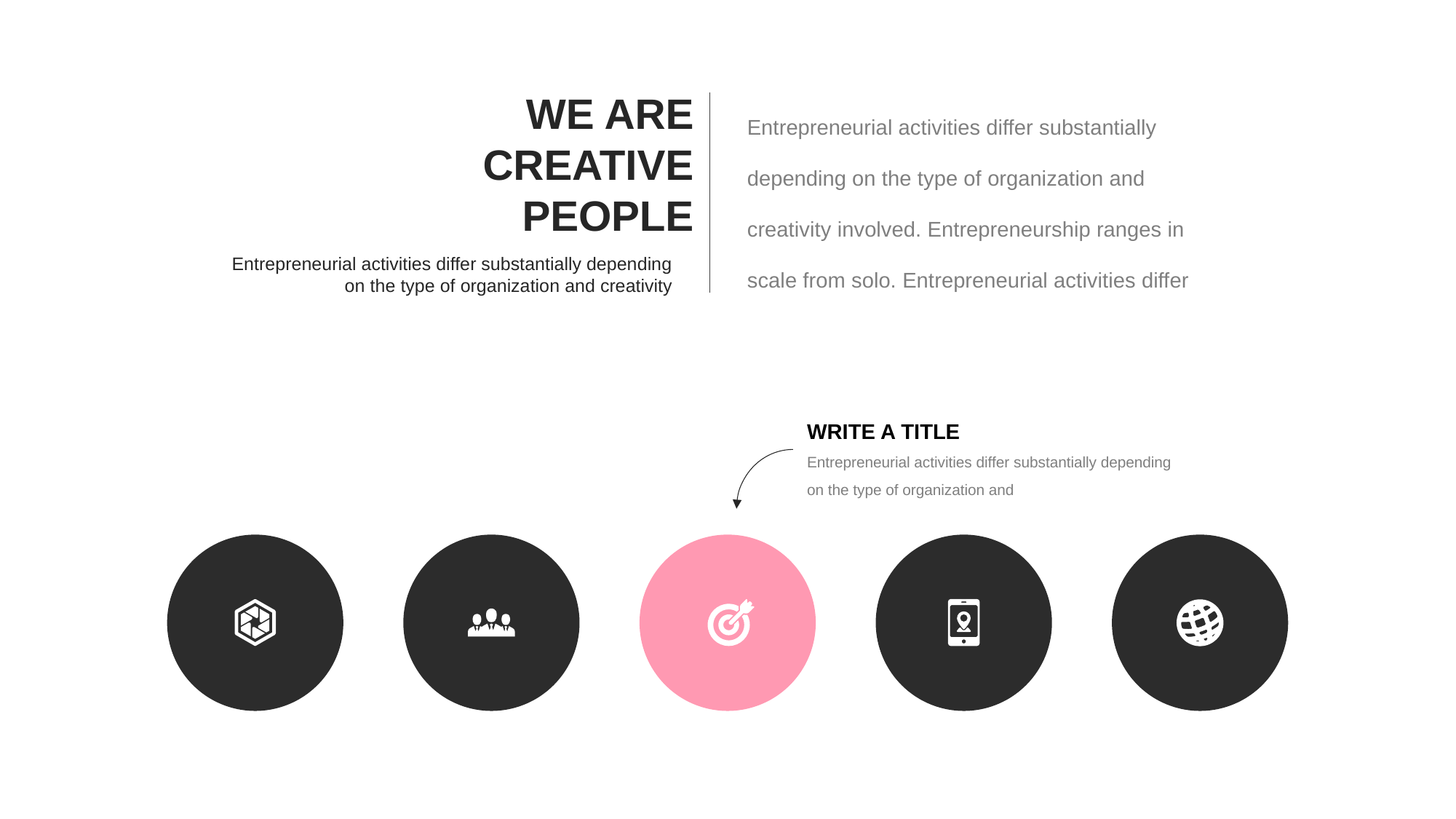

WE ARE
CREATIVE
PEOPLE
Entrepreneurial activities differ substantially depending on the type of organization and creativity involved. Entrepreneurship ranges in scale from solo. Entrepreneurial activities differ
Entrepreneurial activities differ substantially depending on the type of organization and creativity
WRITE A TITLE
Entrepreneurial activities differ substantially depending on the type of organization and